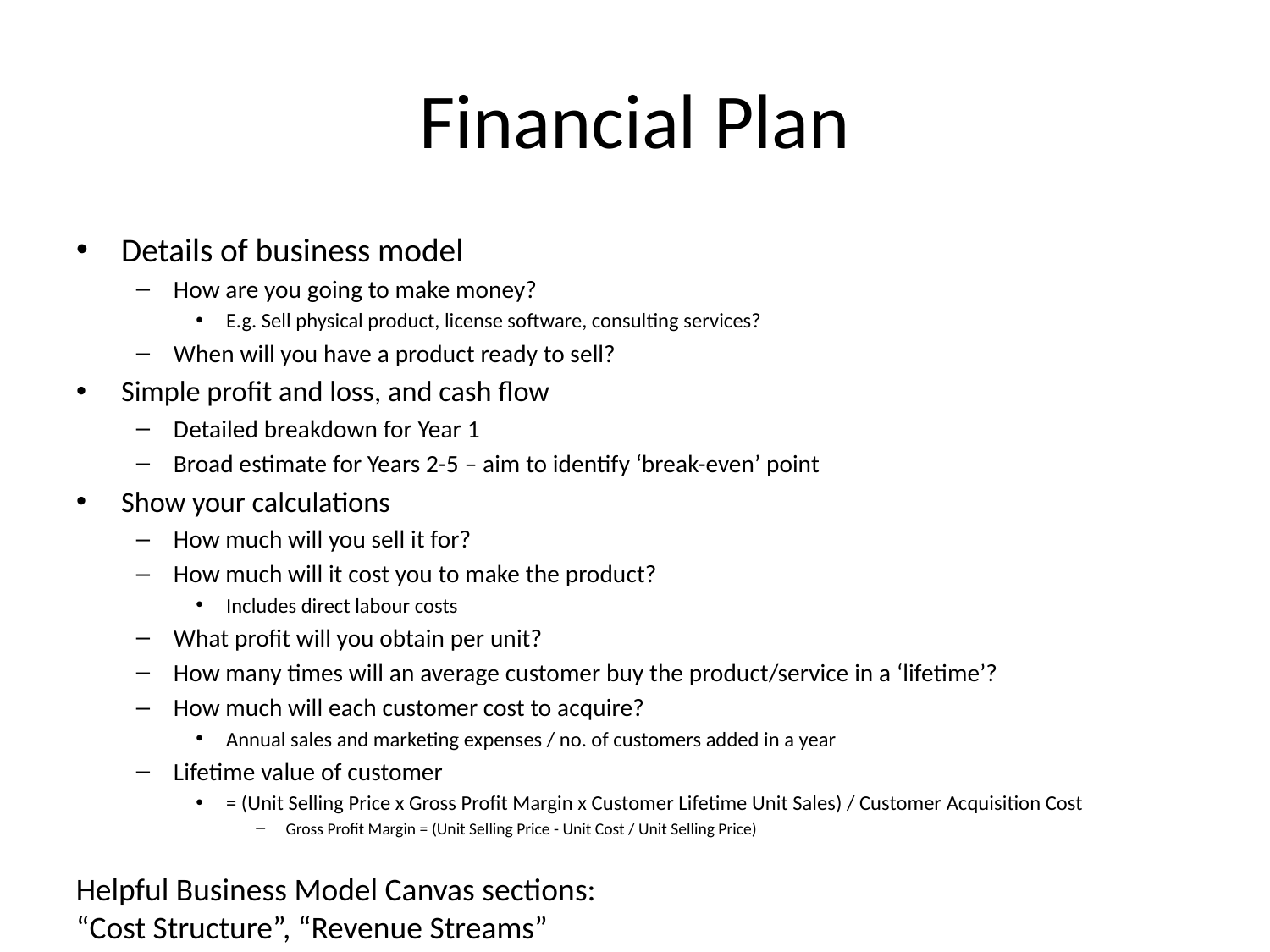

# Financial Plan
Details of business model
How are you going to make money?
E.g. Sell physical product, license software, consulting services?
When will you have a product ready to sell?
Simple profit and loss, and cash flow
Detailed breakdown for Year 1
Broad estimate for Years 2-5 – aim to identify ‘break-even’ point
Show your calculations
How much will you sell it for?
How much will it cost you to make the product?
Includes direct labour costs
What profit will you obtain per unit?
How many times will an average customer buy the product/service in a ‘lifetime’?
How much will each customer cost to acquire?
Annual sales and marketing expenses / no. of customers added in a year
Lifetime value of customer
= (Unit Selling Price x Gross Profit Margin x Customer Lifetime Unit Sales) / Customer Acquisition Cost
Gross Profit Margin = (Unit Selling Price - Unit Cost / Unit Selling Price)
Helpful Business Model Canvas sections:
“Cost Structure”, “Revenue Streams”